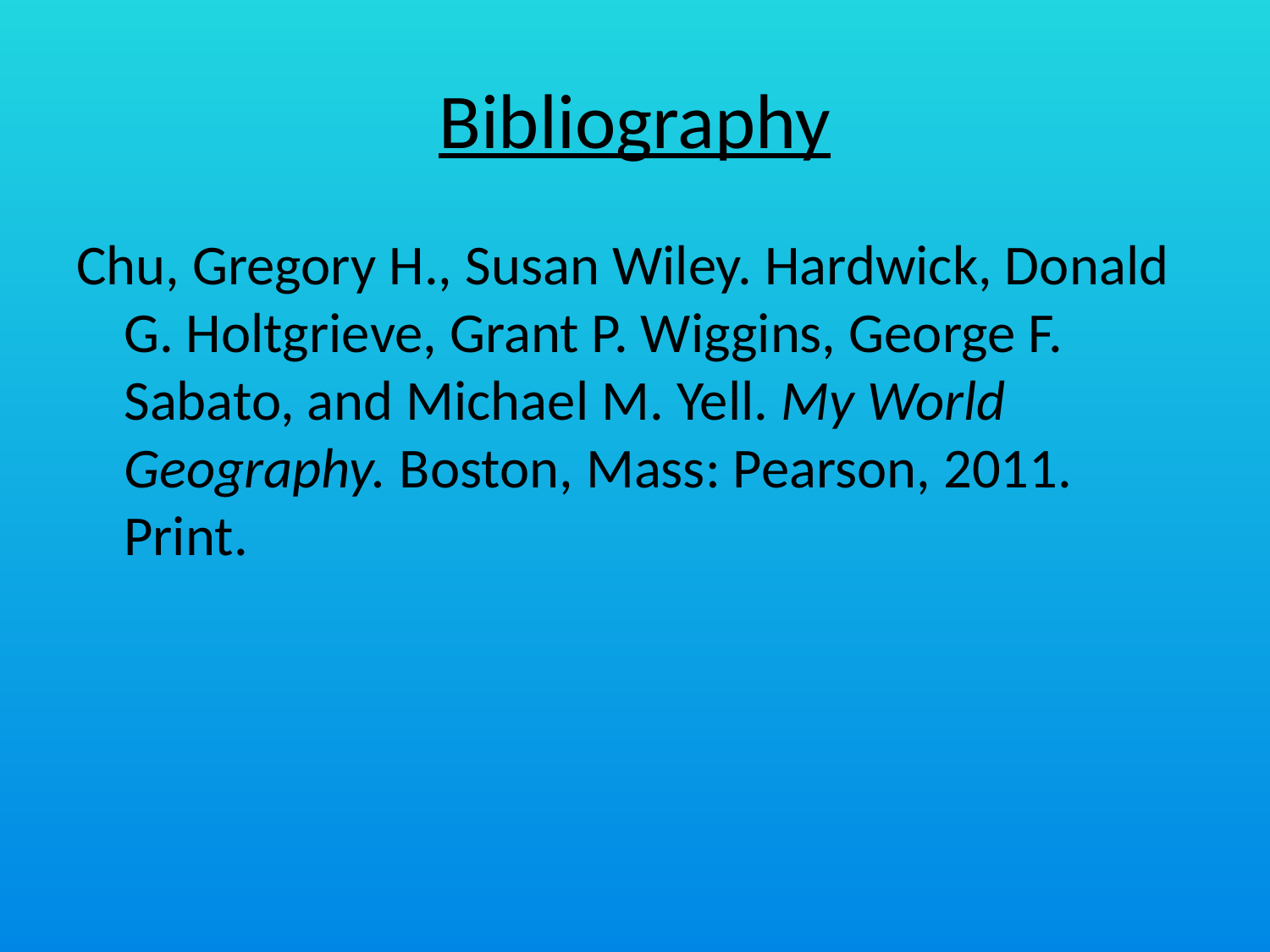

# Bibliography
Chu, Gregory H., Susan Wiley. Hardwick, Donald G. Holtgrieve, Grant P. Wiggins, George F. Sabato, and Michael M. Yell. My World Geography. Boston, Mass: Pearson, 2011. Print.